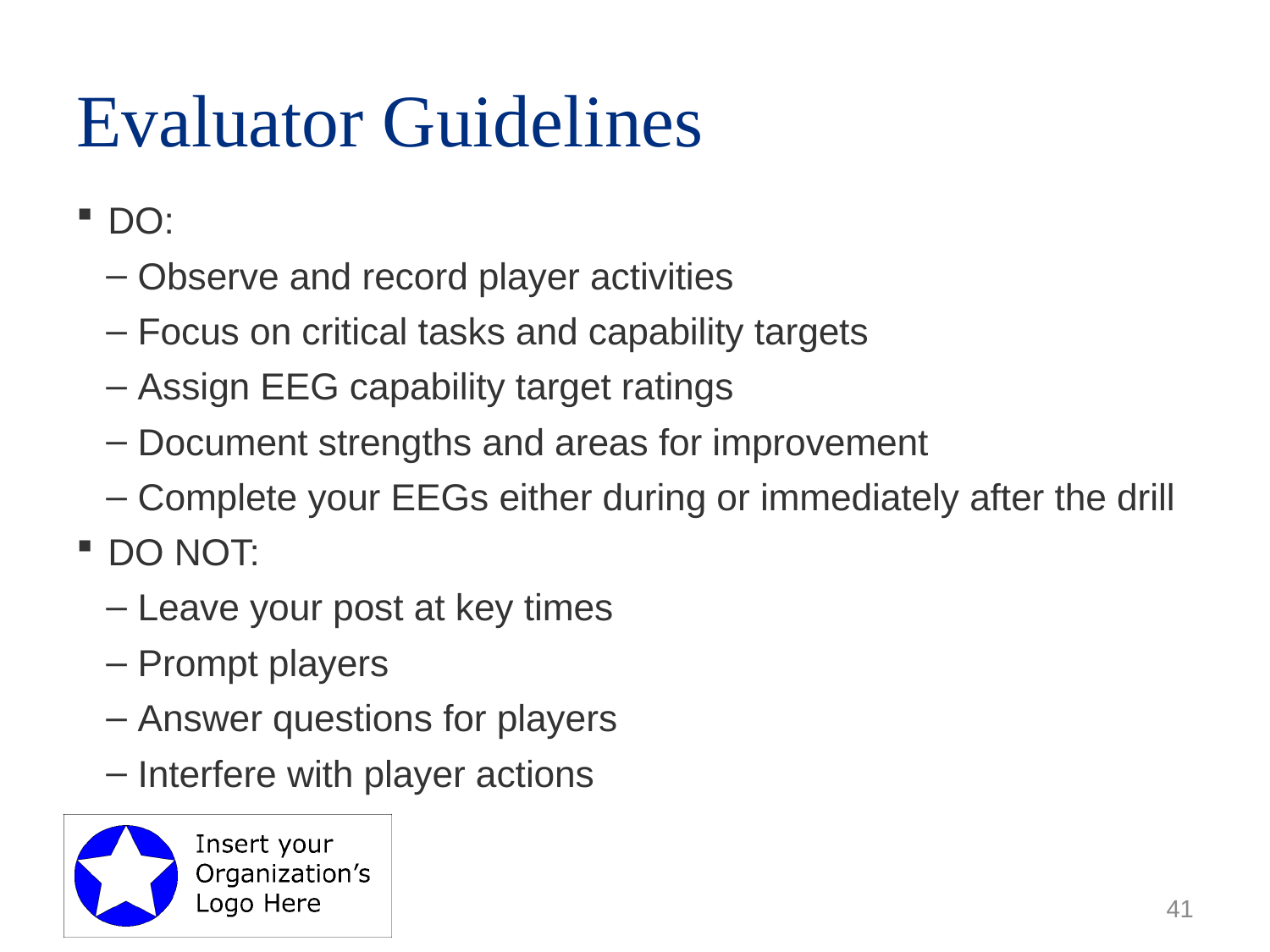

# Evaluator Guidelines
DO:
Observe and record player activities
Focus on critical tasks and capability targets
Assign EEG capability target ratings
Document strengths and areas for improvement
Complete your EEGs either during or immediately after the drill
DO NOT:
Leave your post at key times
Prompt players
Answer questions for players
Interfere with player actions

41